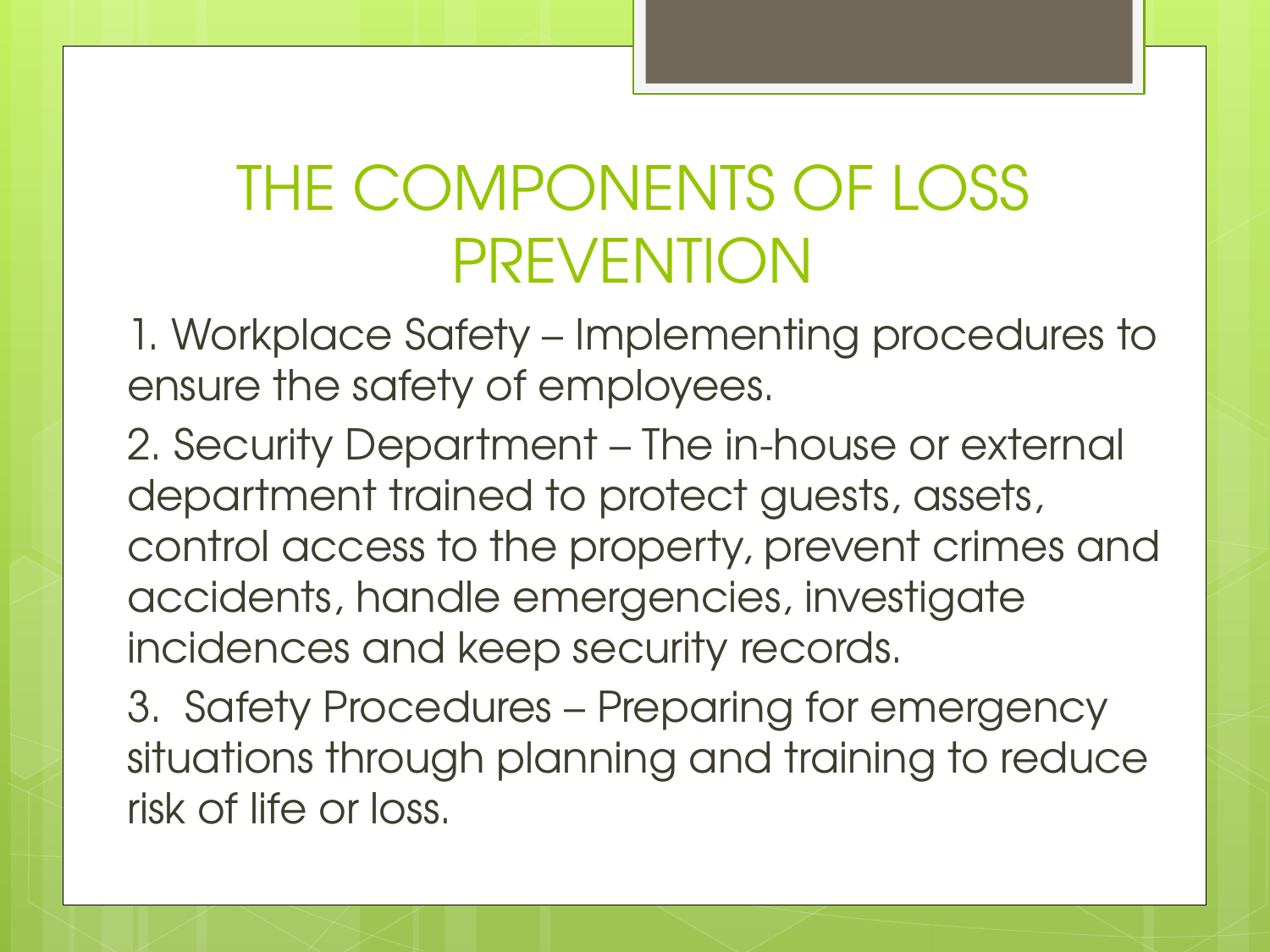

# THE COMPONENTS OF LOSS PREVENTION
1. Workplace Safety – Implementing procedures to ensure the safety of employees.
2. Security Department – The in-house or external  department trained to protect guests, assets, control access to the property, prevent crimes and accidents, handle emergencies, investigate incidences and keep security records.
3.  Safety Procedures – Preparing for emergency situations through planning and training to reduce risk of life or loss.